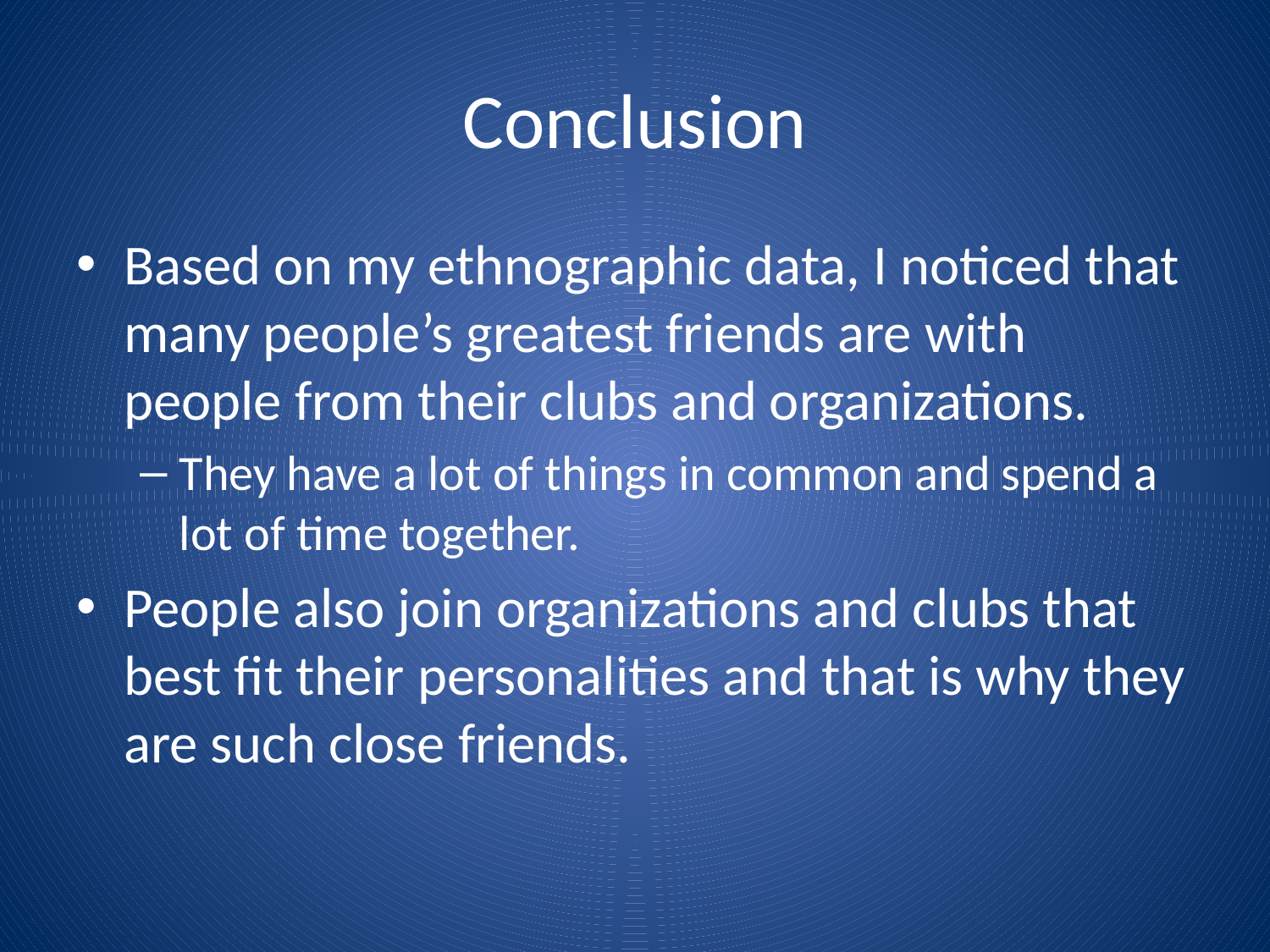

# Conclusion
Based on my ethnographic data, I noticed that many people’s greatest friends are with people from their clubs and organizations.
They have a lot of things in common and spend a lot of time together.
People also join organizations and clubs that best fit their personalities and that is why they are such close friends.